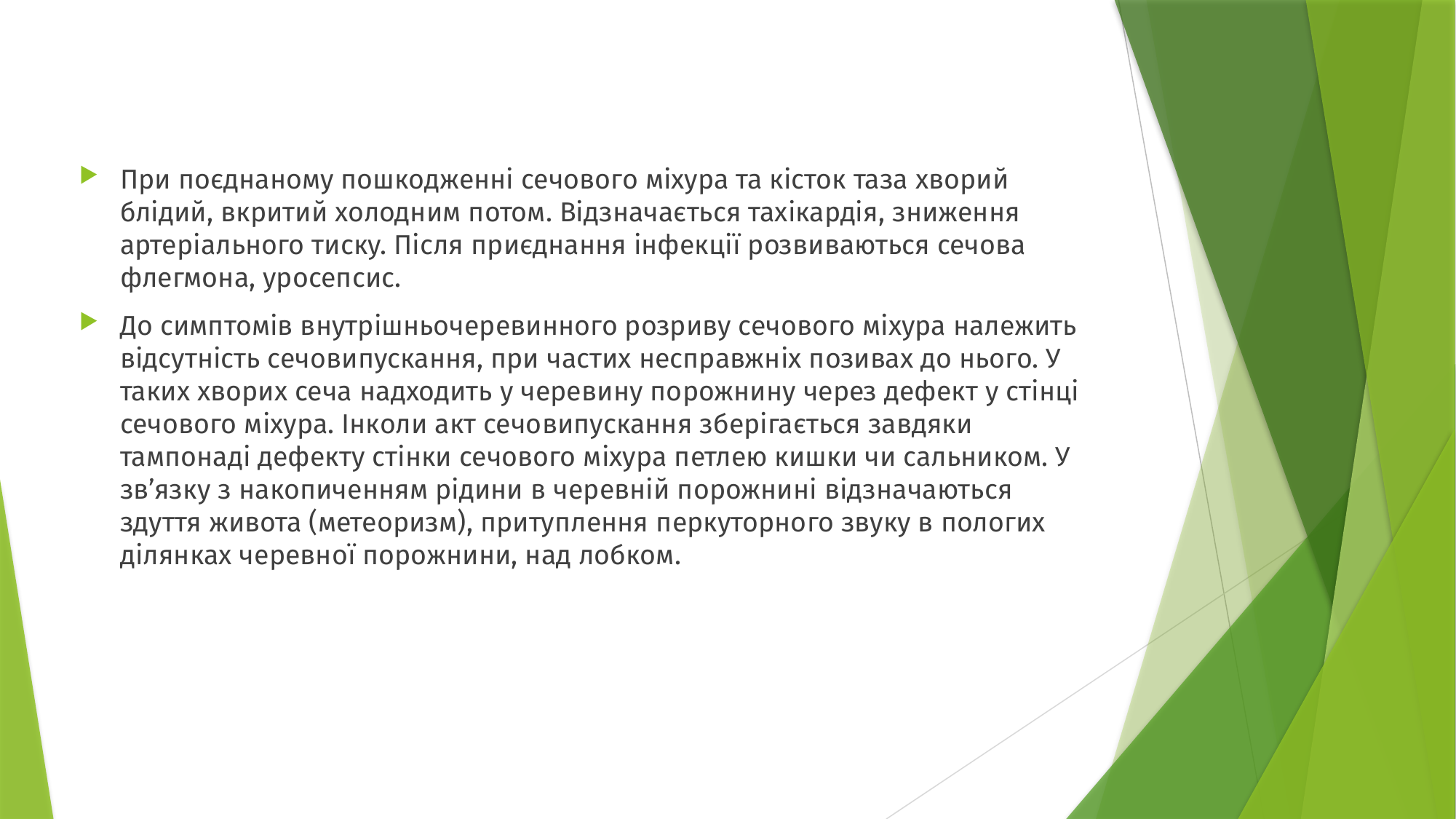

При поєднаному пошкодженні сечового міхура та кісток таза хворий блідий, вкритий холодним потом. Відзначається тахікардія, зниження артеріального тиску. Після приєднання інфекції розвиваються сечова флегмона, уросепсис.
До симптомів внутрішньочеревинного розриву сечового міхура належить відсутність сечовипускання, при частих несправжніх позивах до нього. У таких хворих сеча надходить у черевину порожнину через дефект у стінці сечового міхура. Інколи акт сечовипускання зберігається завдяки тампонаді дефекту стінки сечового міхура петлею кишки чи сальником. У зв’язку з накопиченням рідини в черевній порожнині відзначаються здуття живота (метеоризм), притуплення перкуторного звуку в пологих ділянках черевної порожнини, над лобком.